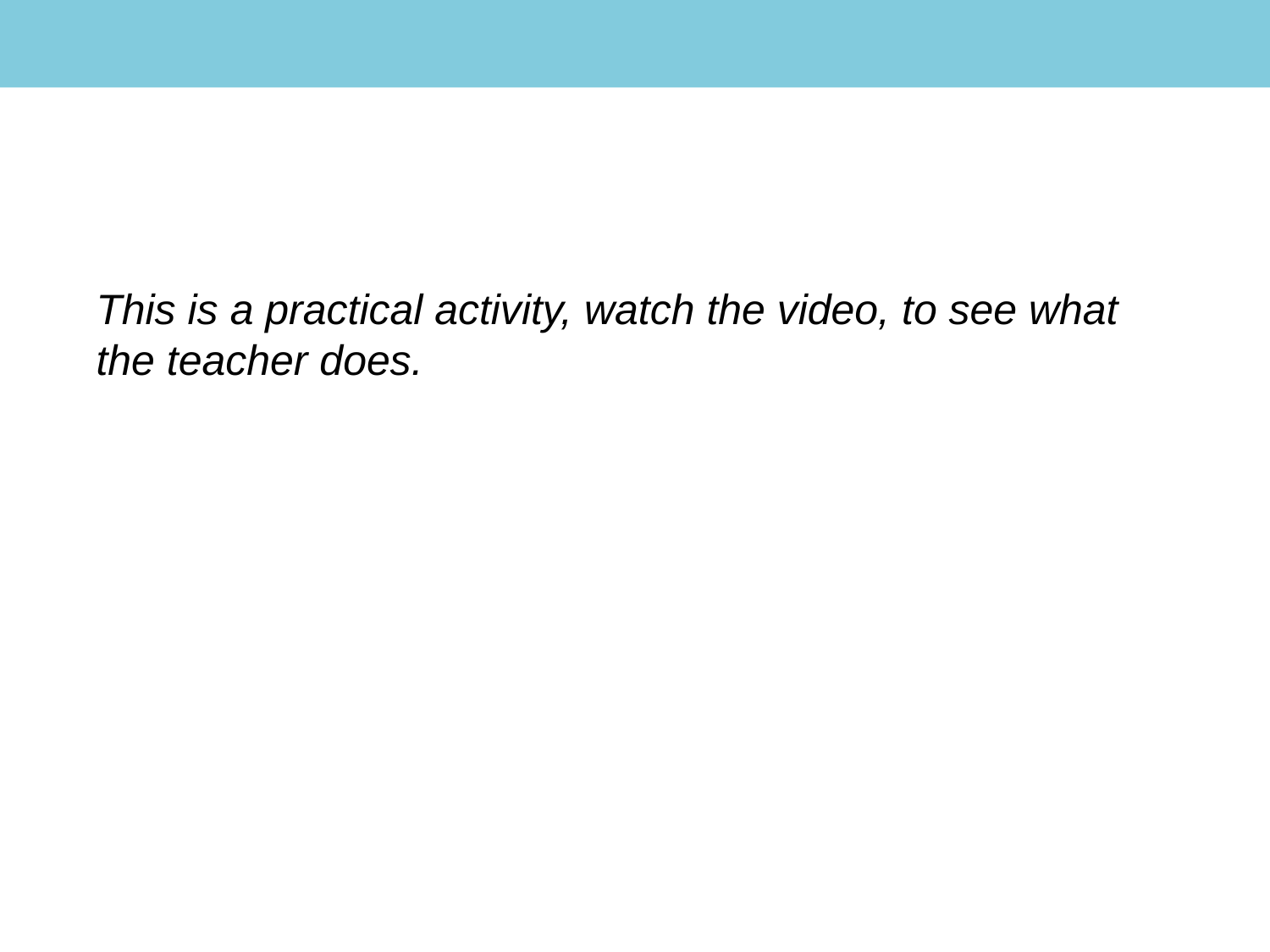

#
This is a practical activity, watch the video, to see what the teacher does.